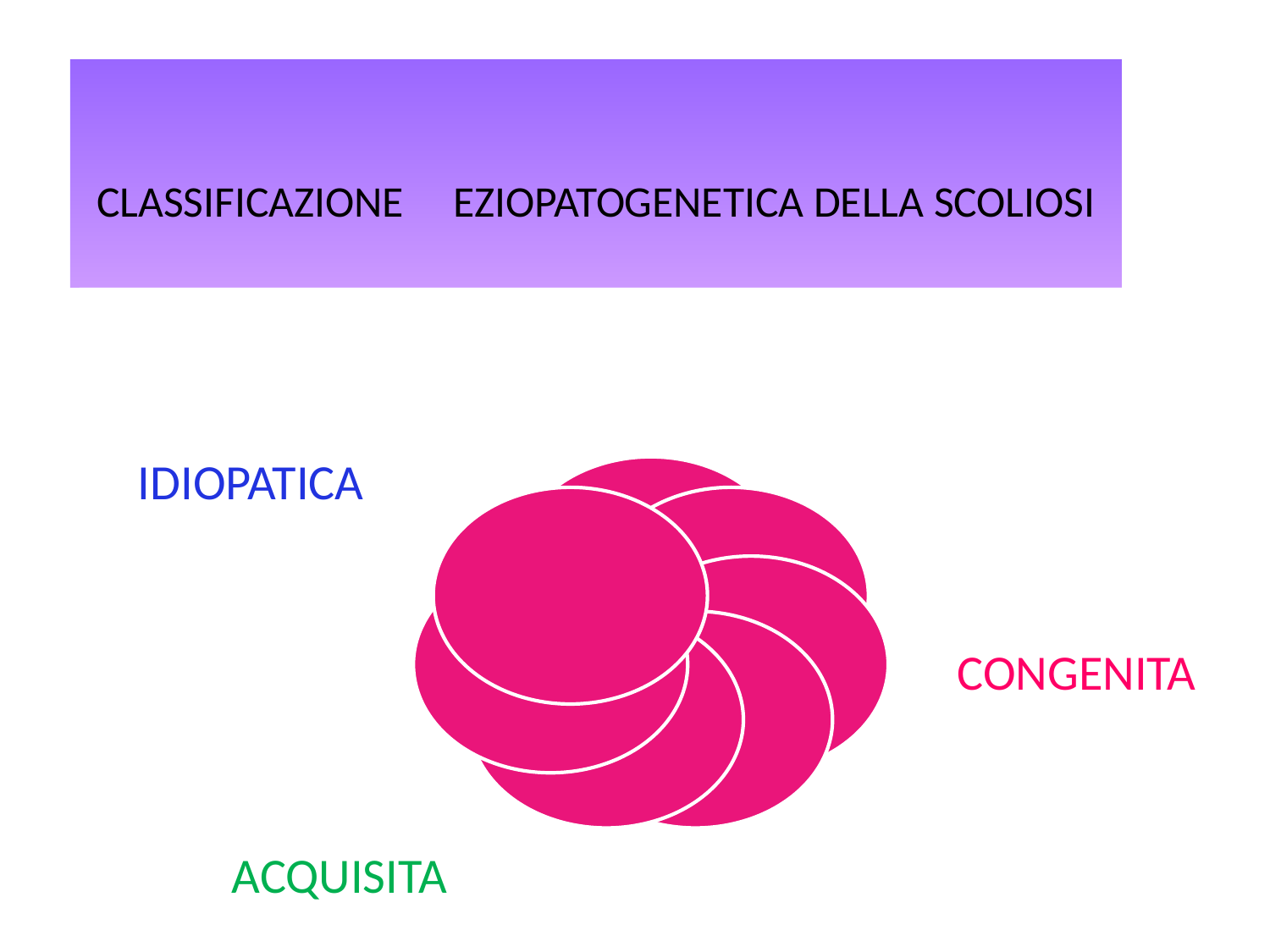

# CLASSIFICAZIONE     EZIOPATOGENETICA DELLA SCOLIOSI
CONGENITA
ACQUISITA
IDIOPATICA